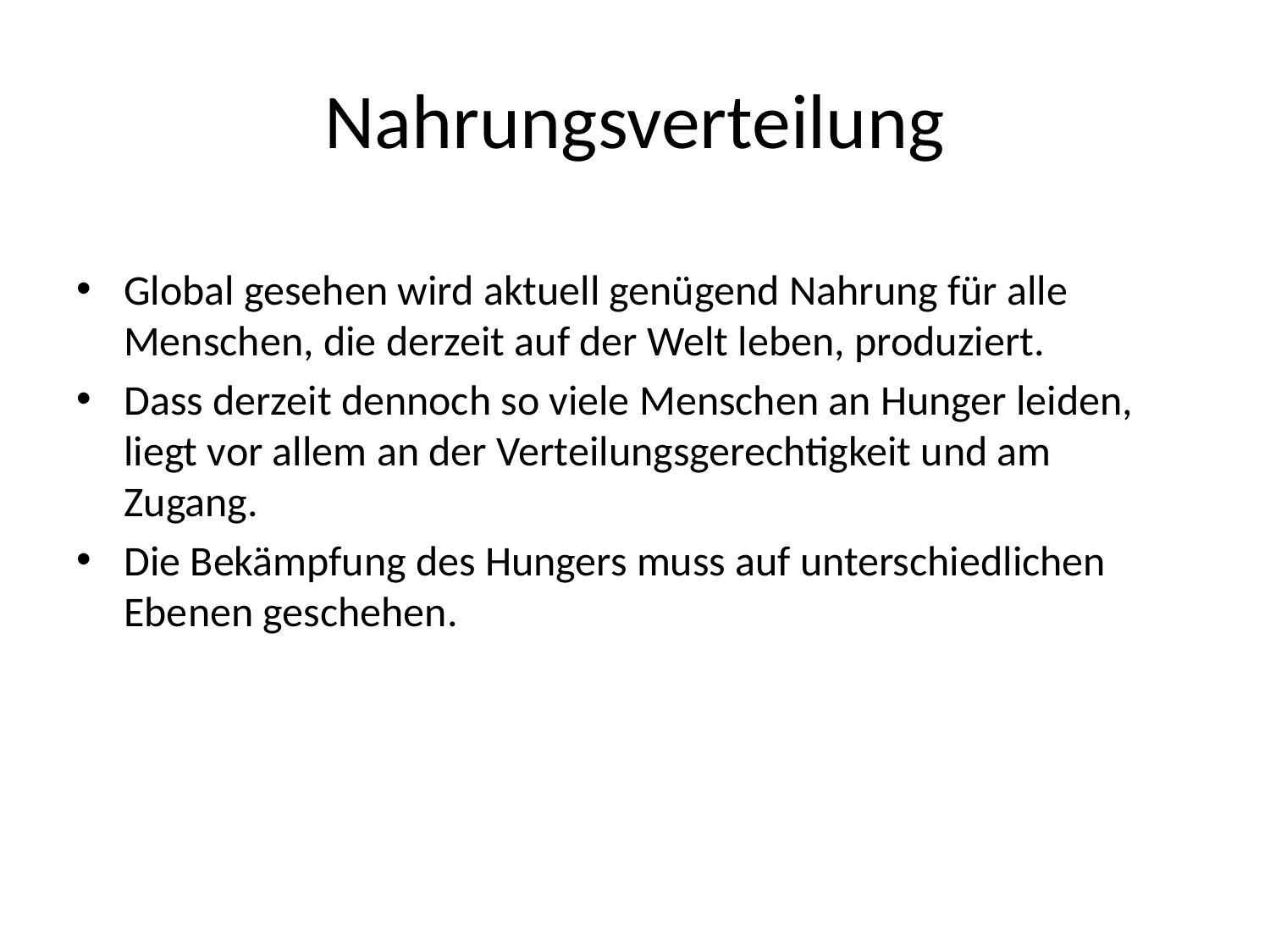

# Nahrungsverteilung
Global gesehen wird aktuell genügend Nahrung für alle Menschen, die derzeit auf der Welt leben, produziert.
Dass derzeit dennoch so viele Menschen an Hunger leiden, liegt vor allem an der Verteilungsgerechtigkeit und am Zugang.
Die Bekämpfung des Hungers muss auf unterschiedlichen Ebenen geschehen.